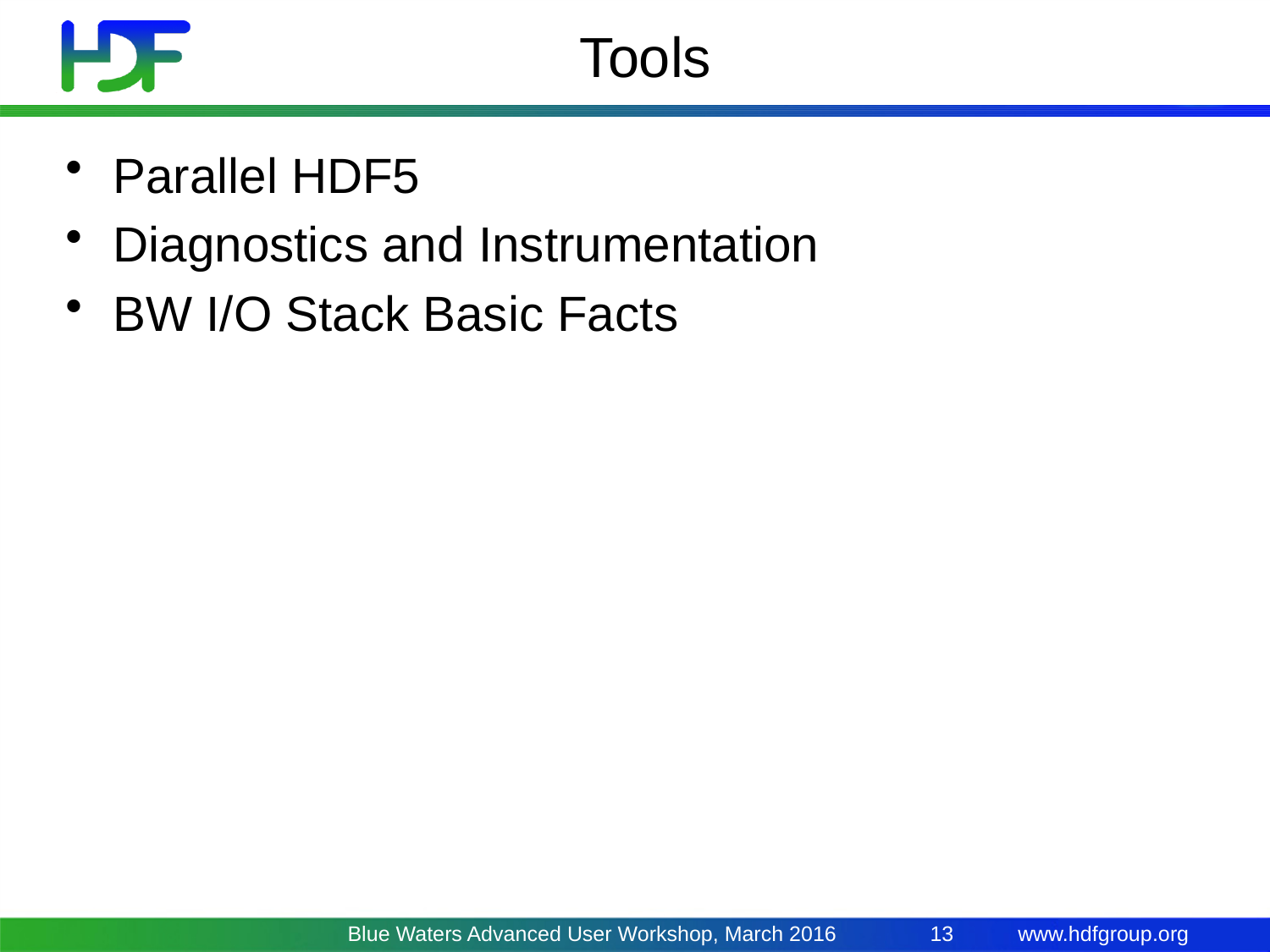

# Tools
Parallel HDF5
Diagnostics and Instrumentation
BW I/O Stack Basic Facts

Blue Waters Advanced User Workshop, March 2016
13